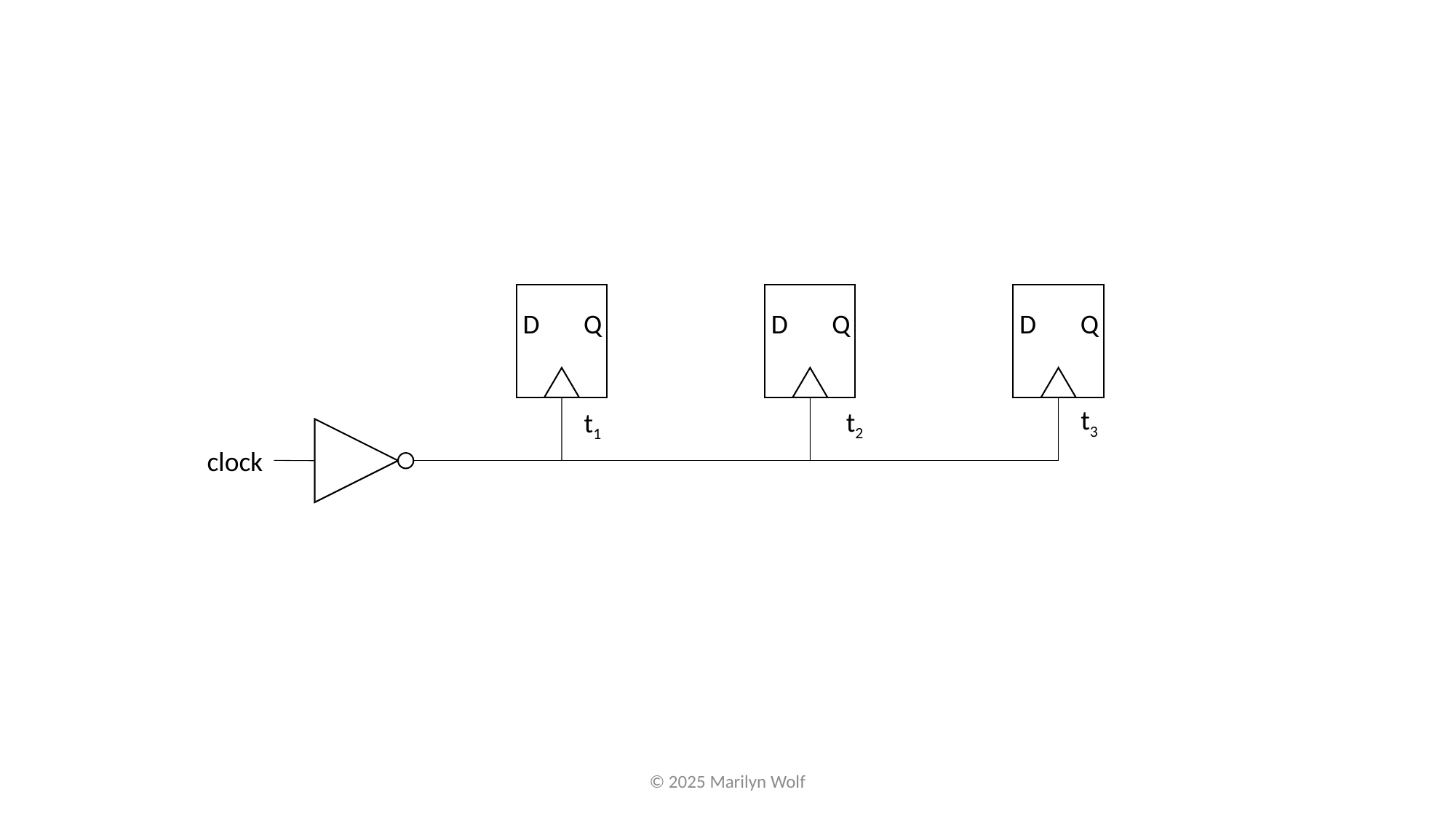

D
Q

D
Q

D
Q

t3
t2
t1

clock

© 2025 Marilyn Wolf